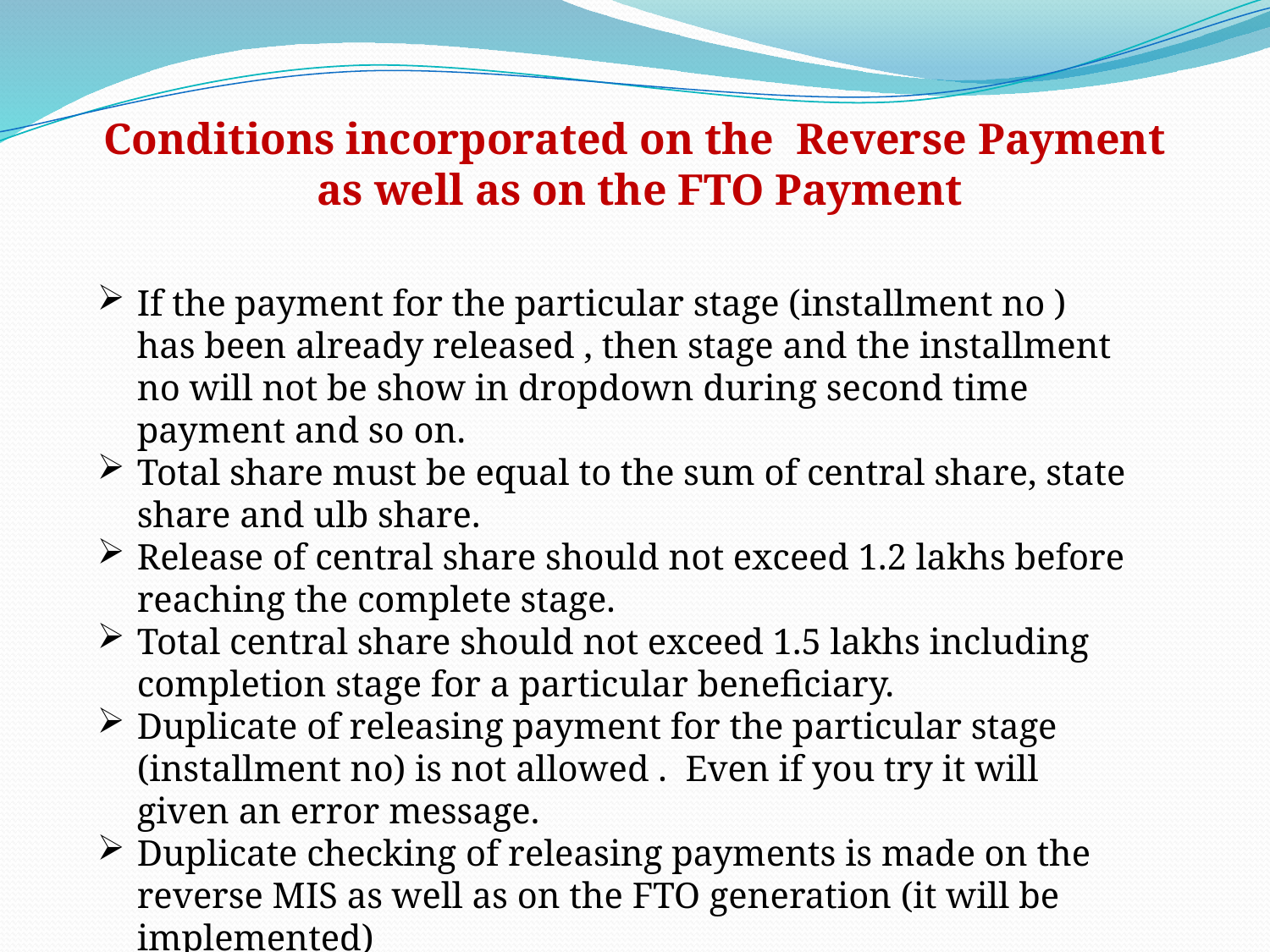

Conditions incorporated on the  Reverse Payment  as well as on the FTO Payment

If the payment for the particular stage (installment no ) has been already released , then stage and the installment no will not be show in dropdown during second time payment and so on.
Total share must be equal to the sum of central share, state share and ulb share.
Release of central share should not exceed 1.2 lakhs before reaching the complete stage.
Total central share should not exceed 1.5 lakhs including completion stage for a particular beneficiary.
Duplicate of releasing payment for the particular stage (installment no) is not allowed .  Even if you try it will given an error message.
Duplicate checking of releasing payments is made on the reverse MIS as well as on the FTO generation (it will be implemented)
Transaction date should not be future date.